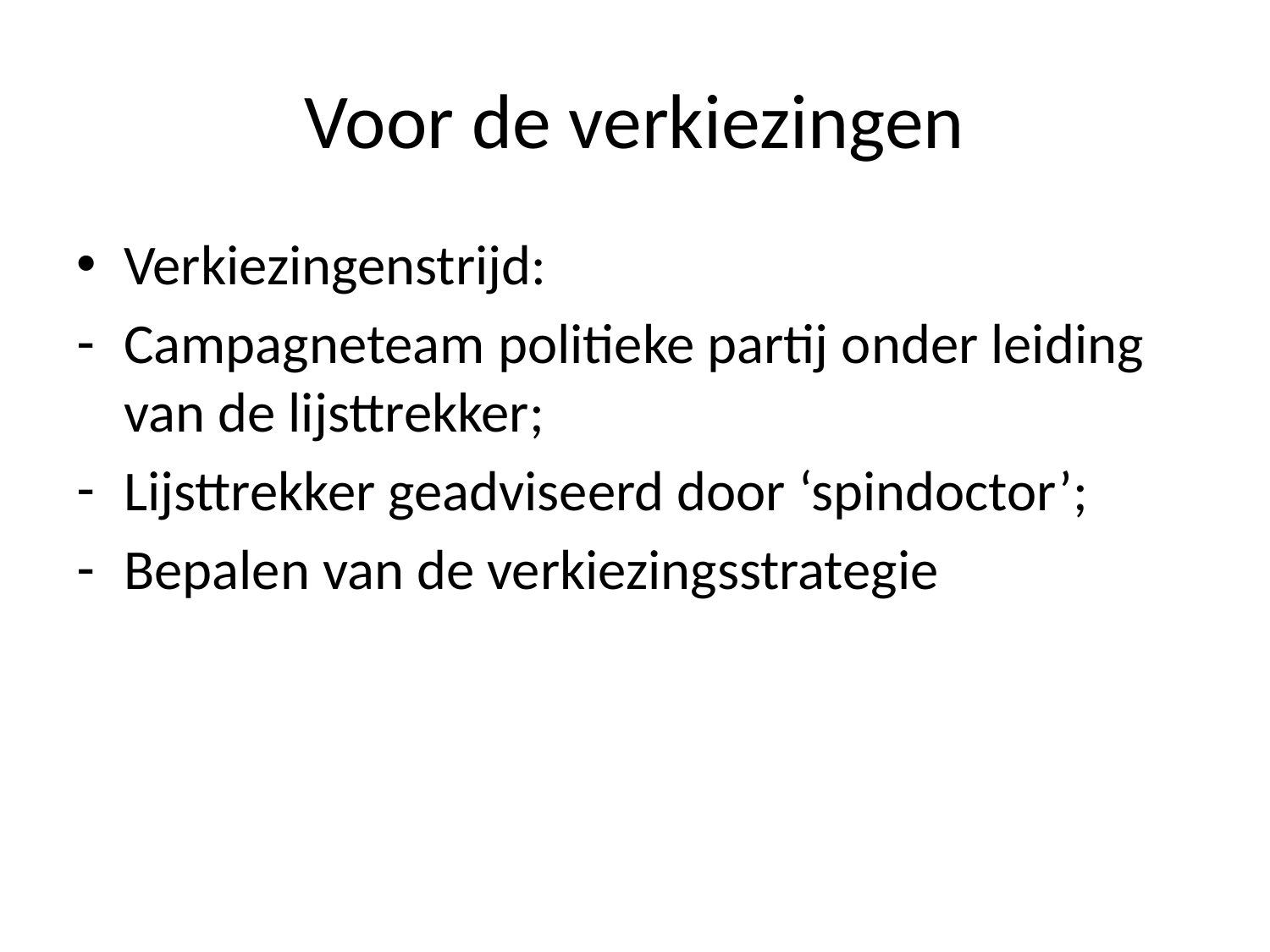

# Voor de verkiezingen
Verkiezingenstrijd:
Campagneteam politieke partij onder leiding van de lijsttrekker;
Lijsttrekker geadviseerd door ‘spindoctor’;
Bepalen van de verkiezingsstrategie